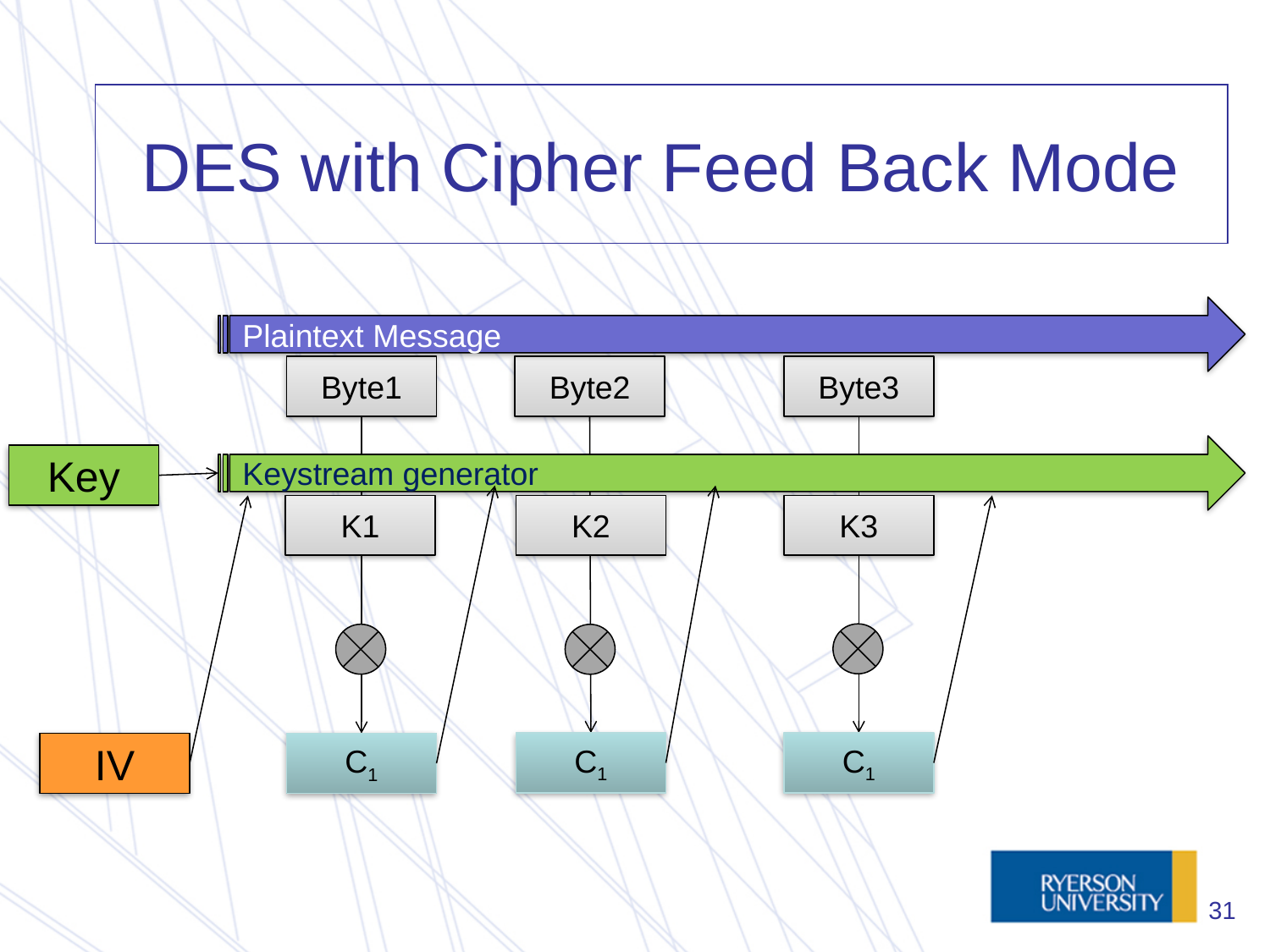

# DES with Cipher Feed Back Mode
Plaintext Message
Byte1
Byte2
Byte3
Keystream generator
Key
K1
K2
K3

C1
C1
IV
C1
31